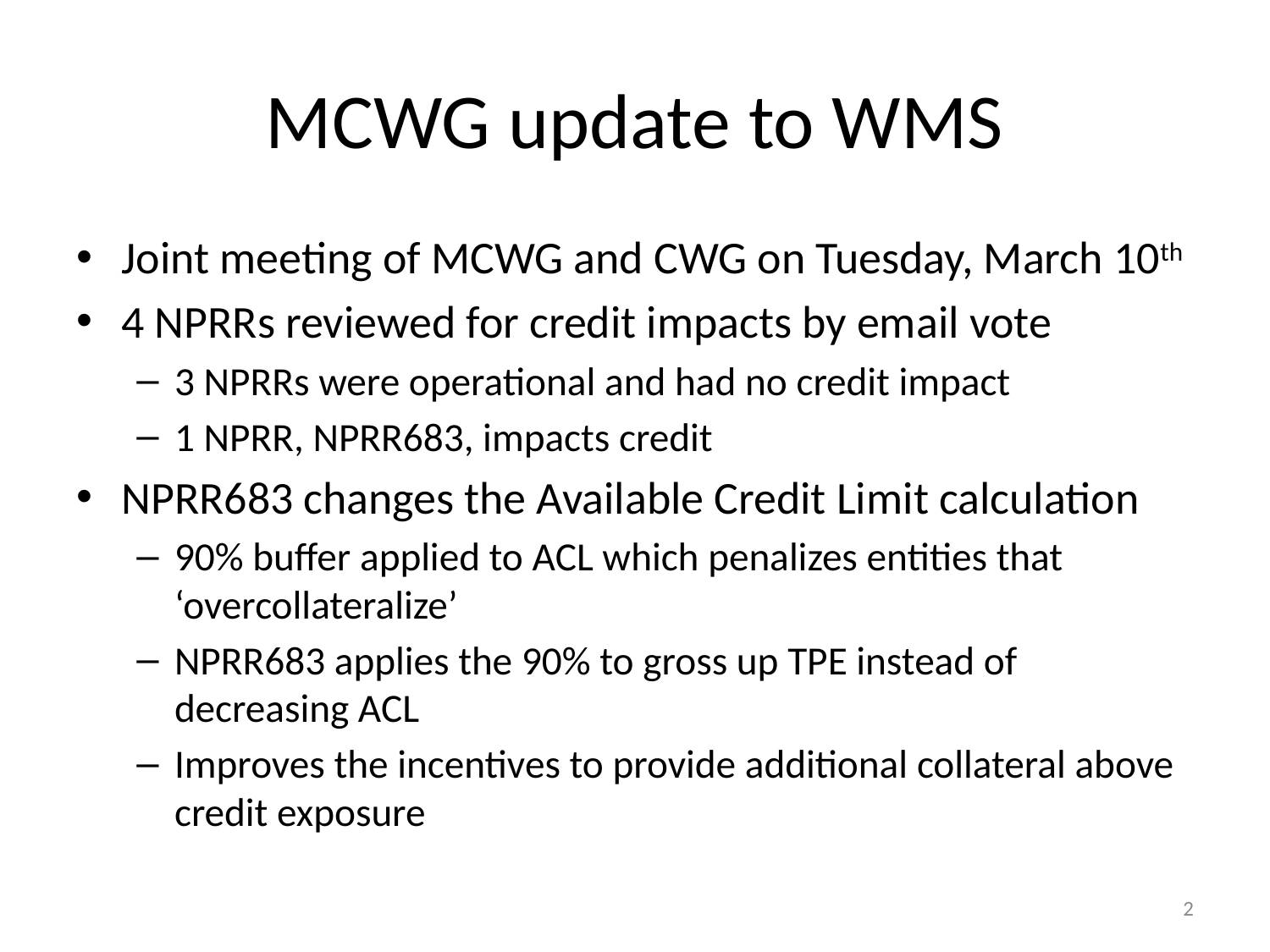

# MCWG update to WMS
Joint meeting of MCWG and CWG on Tuesday, March 10th
4 NPRRs reviewed for credit impacts by email vote
3 NPRRs were operational and had no credit impact
1 NPRR, NPRR683, impacts credit
NPRR683 changes the Available Credit Limit calculation
90% buffer applied to ACL which penalizes entities that ‘overcollateralize’
NPRR683 applies the 90% to gross up TPE instead of decreasing ACL
Improves the incentives to provide additional collateral above credit exposure
2